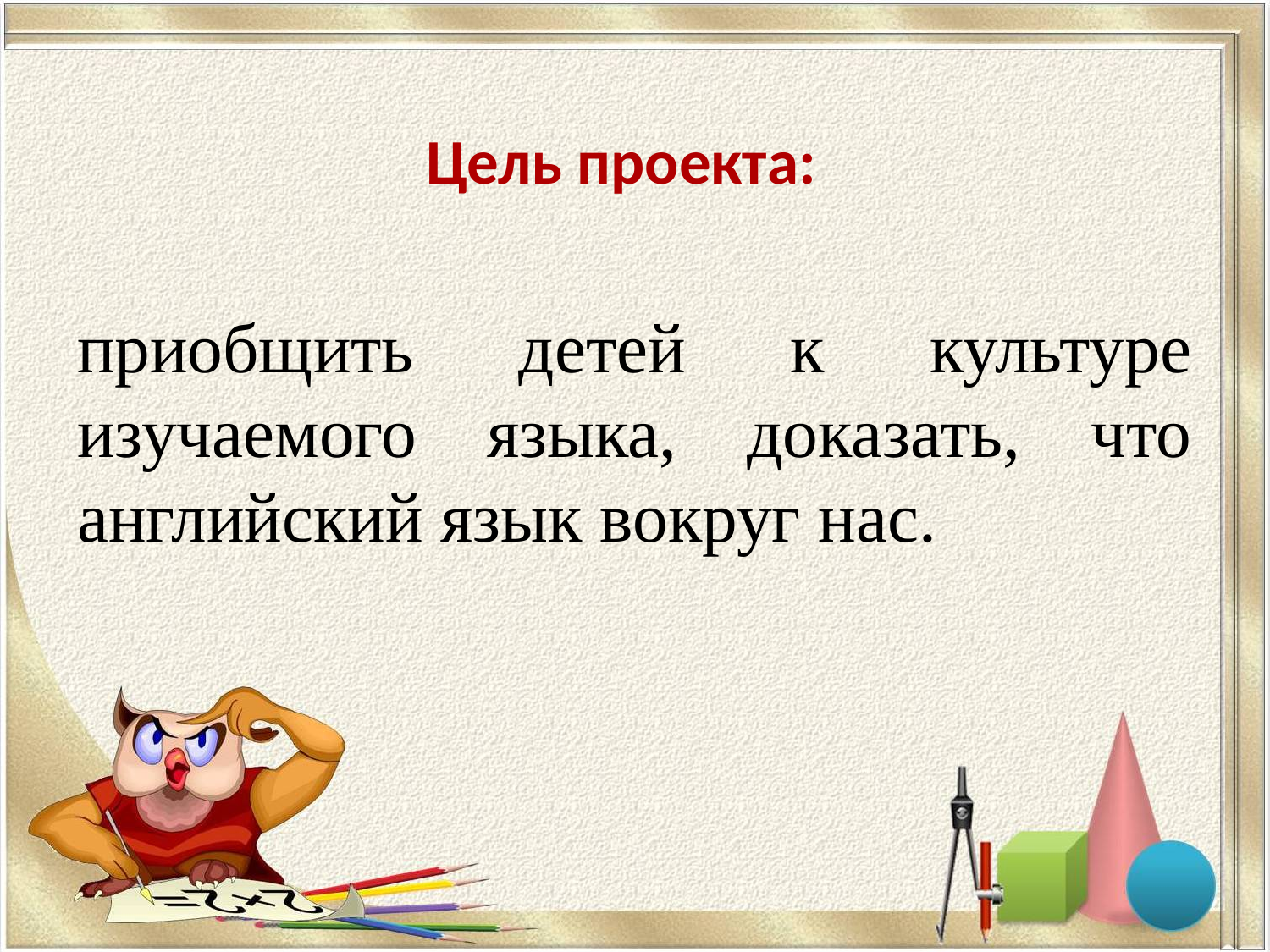

# Цель проекта:
приобщить детей к культуре изучаемого языка, доказать, что английский язык вокруг нас.